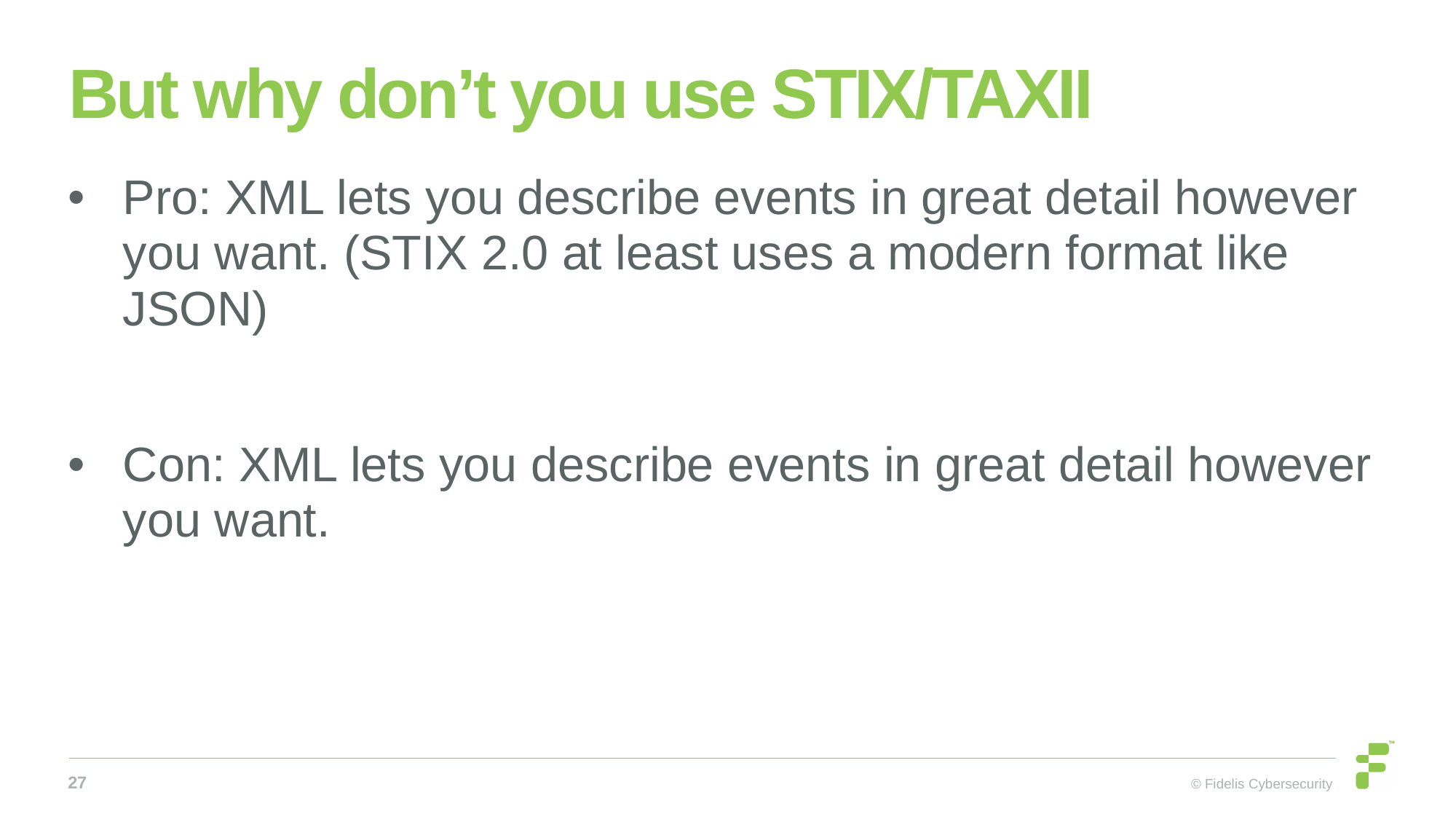

# But why don’t you use STIX/TAXII
Pro: XML lets you describe events in great detail however you want. (STIX 2.0 at least uses a modern format like JSON)

Con: XML lets you describe events in great detail however you want.

27